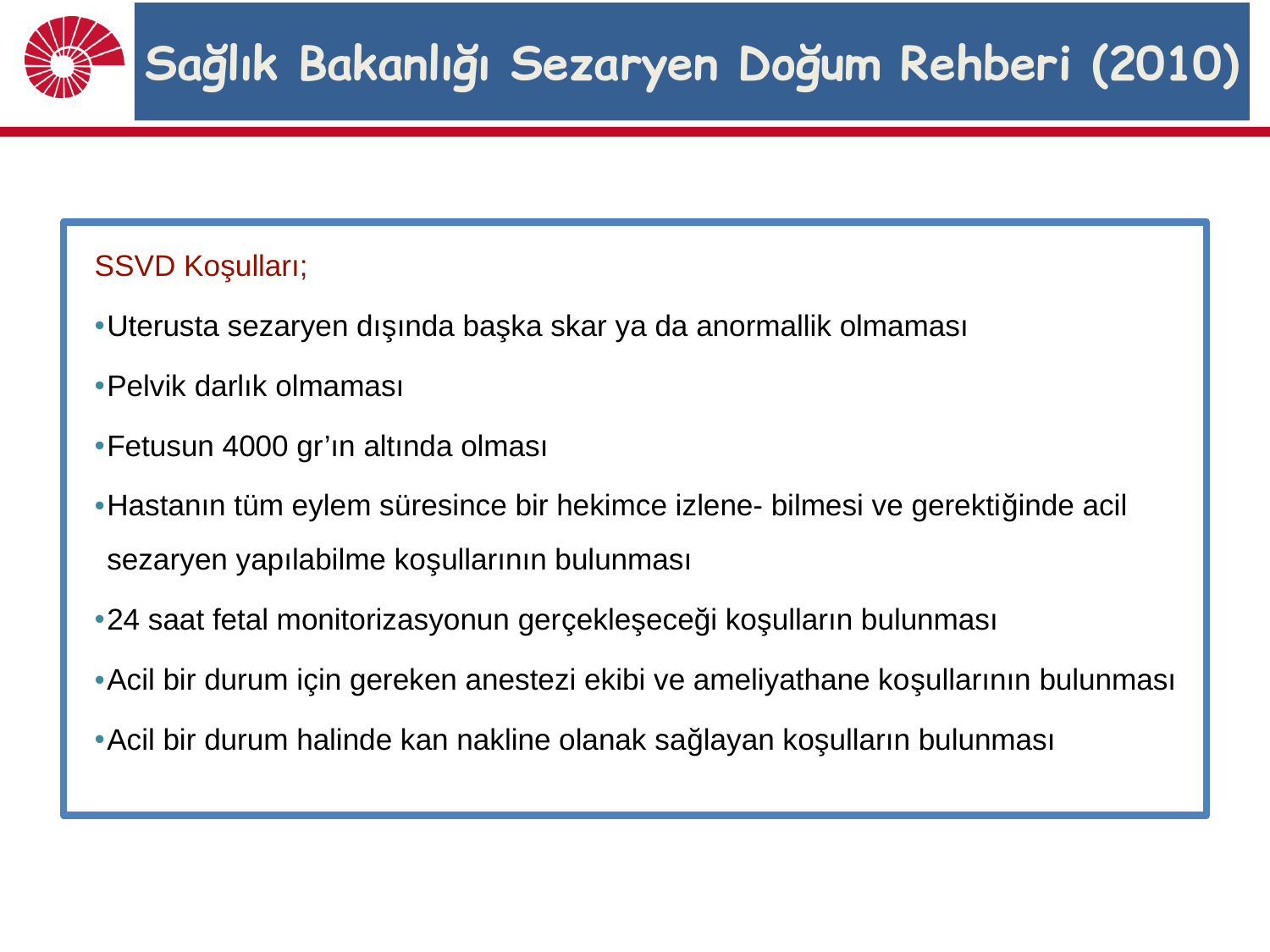

# Sağlık Bakanlığı Sezaryen Doğum Rehberi (2010)
SSVD Koşulları;
Uterusta sezaryen dışında başka skar ya da anormallik olmaması
Pelvik darlık olmaması
Fetusun 4000 gr’ın altında olması
Hastanın tüm eylem süresince bir hekimce izlene- bilmesi ve gerektiğinde acil sezaryen yapılabilme koşullarının bulunması
24 saat fetal monitorizasyonun gerçekleşeceği koşulların bulunması
Acil bir durum için gereken anestezi ekibi ve ameliyathane koşullarının bulunması
Acil bir durum halinde kan nakline olanak sağlayan koşulların bulunması